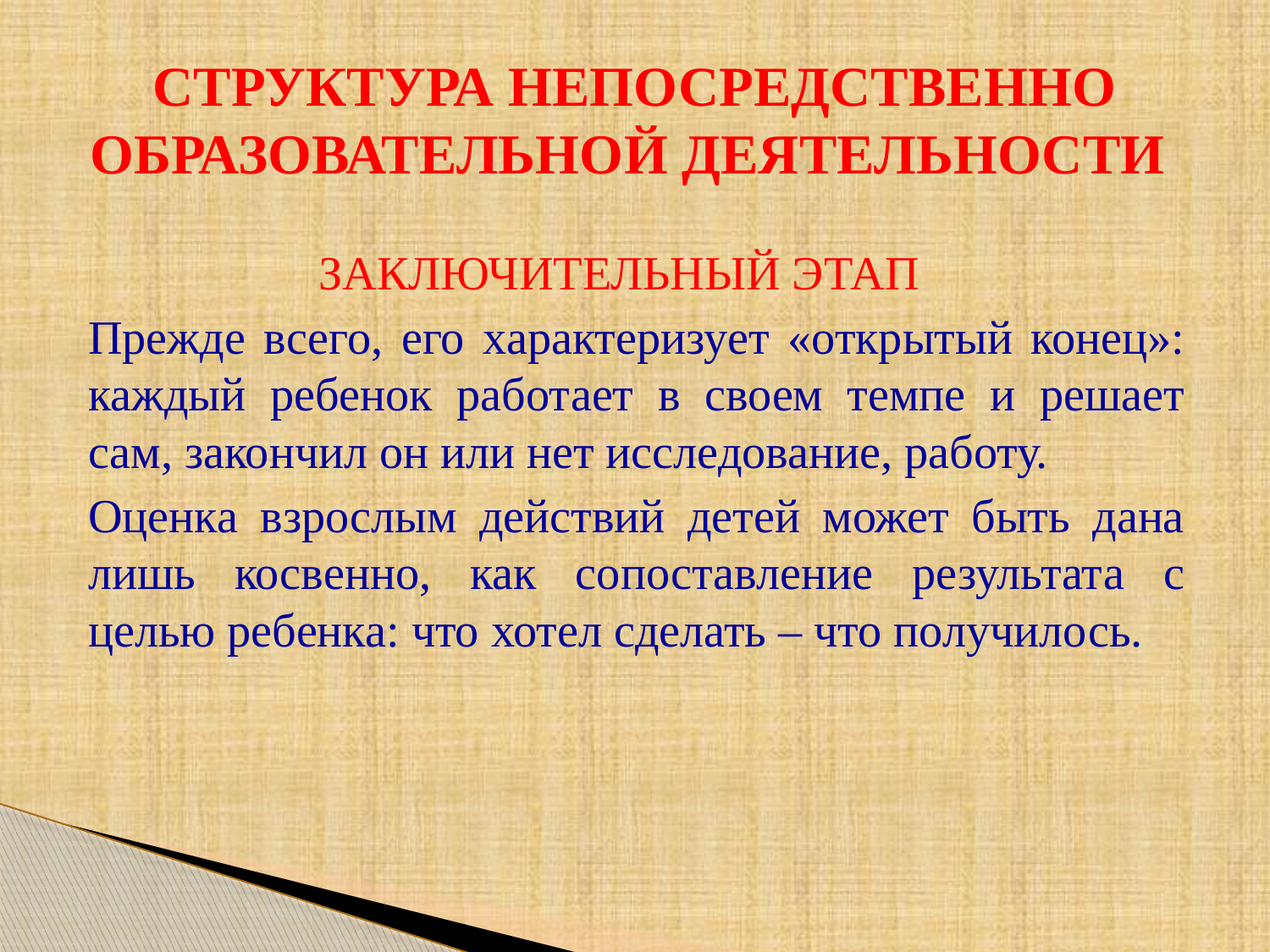

# СТРУКТУРА НЕПОСРЕДСТВЕННО ОБРАЗОВАТЕЛЬНОЙ ДЕЯТЕЛЬНОСТИ
ЗАКЛЮЧИТЕЛЬНЫЙ ЭТАП
	Прежде всего, его характеризует «открытый конец»: каждый ребенок работает в своем темпе и решает сам, закончил он или нет исследование, работу.
	Оценка взрослым действий детей может быть дана лишь косвенно, как сопоставление результата с целью ребенка: что хотел сделать – что получилось.